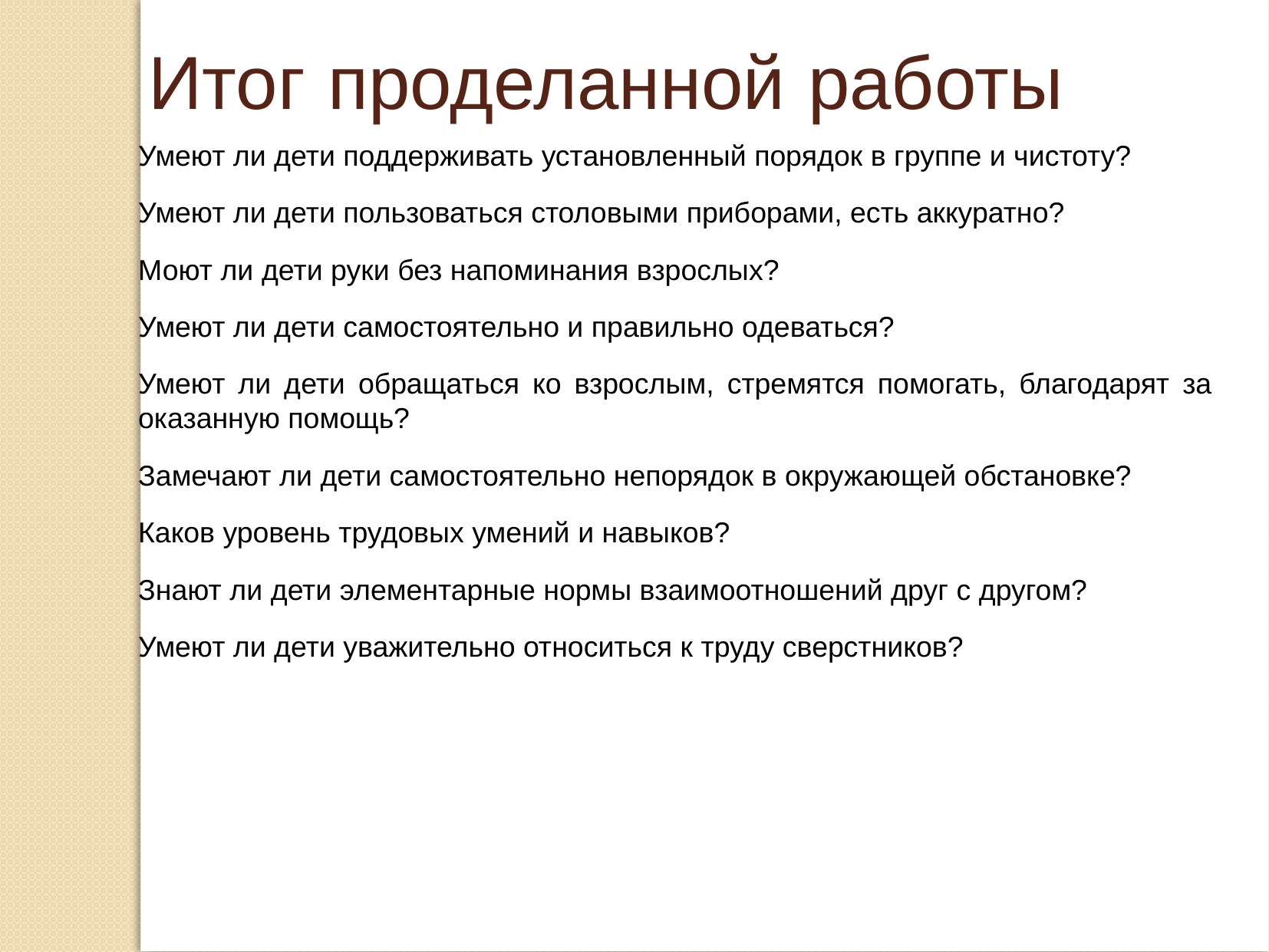

Итог проделанной работы
Умеют ли дети поддерживать установленный порядок в группе и чистоту?
Умеют ли дети пользоваться столовыми приборами, есть аккуратно?
Моют ли дети руки без напоминания взрослых?
Умеют ли дети самостоятельно и правильно одеваться?
Умеют ли дети обращаться ко взрослым, стремятся помогать, благодарят за оказанную помощь?
Замечают ли дети самостоятельно непорядок в окружающей обстановке?
Каков уровень трудовых умений и навыков?
Знают ли дети элементарные нормы взаимоотношений друг с другом?
Умеют ли дети уважительно относиться к труду сверстников?